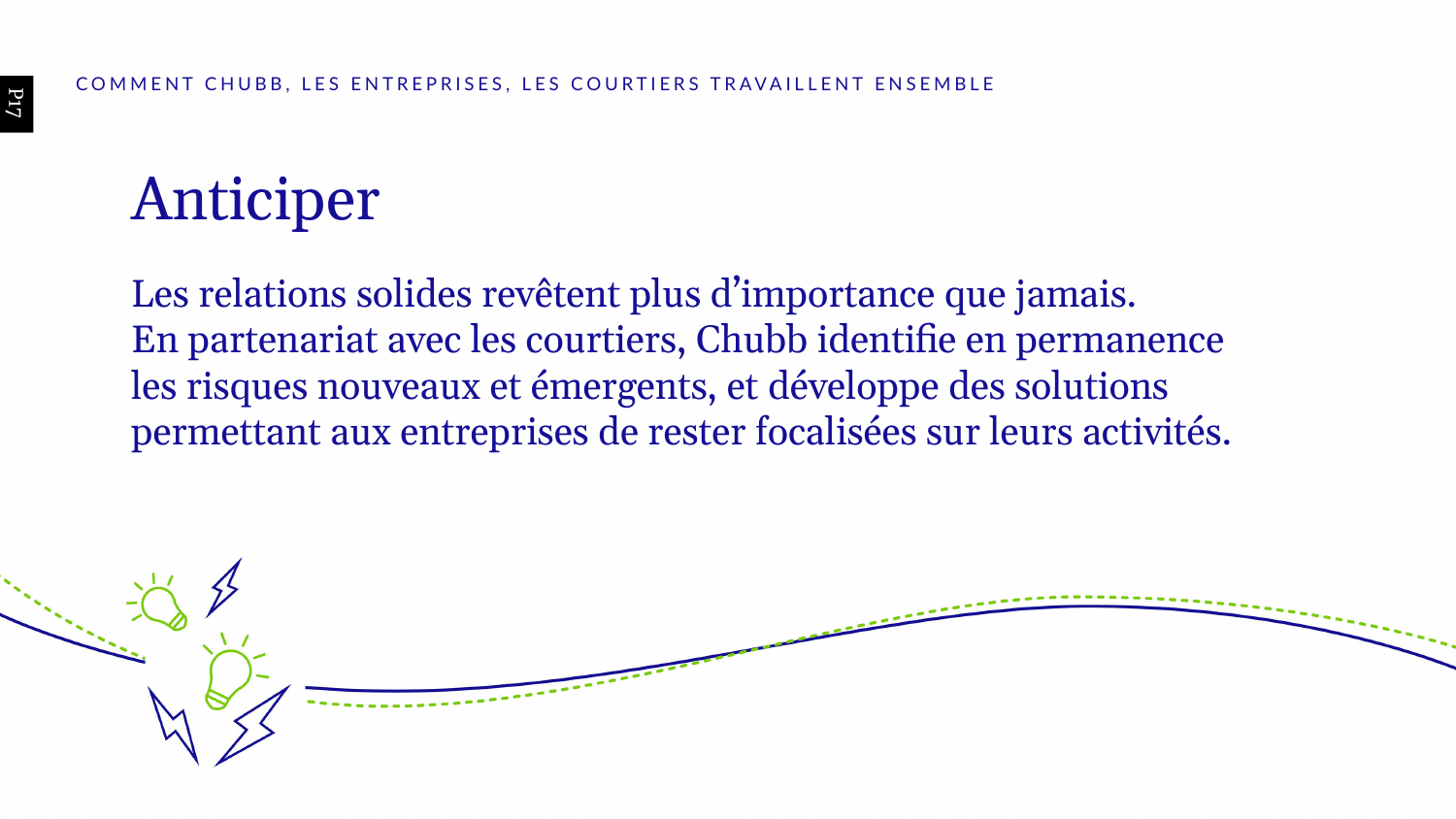

COMMENT CHUBB, LES ENTREPRISES, LES COURTIERS TRAVAILLENT ENSEMBLE
P17
Anticiper
Les relations solides revêtent plus d’importance que jamais.
En partenariat avec les courtiers, Chubb identifie en permanence les risques nouveaux et émergents, et développe des solutions permettant aux entreprises de rester focalisées sur leurs activités.